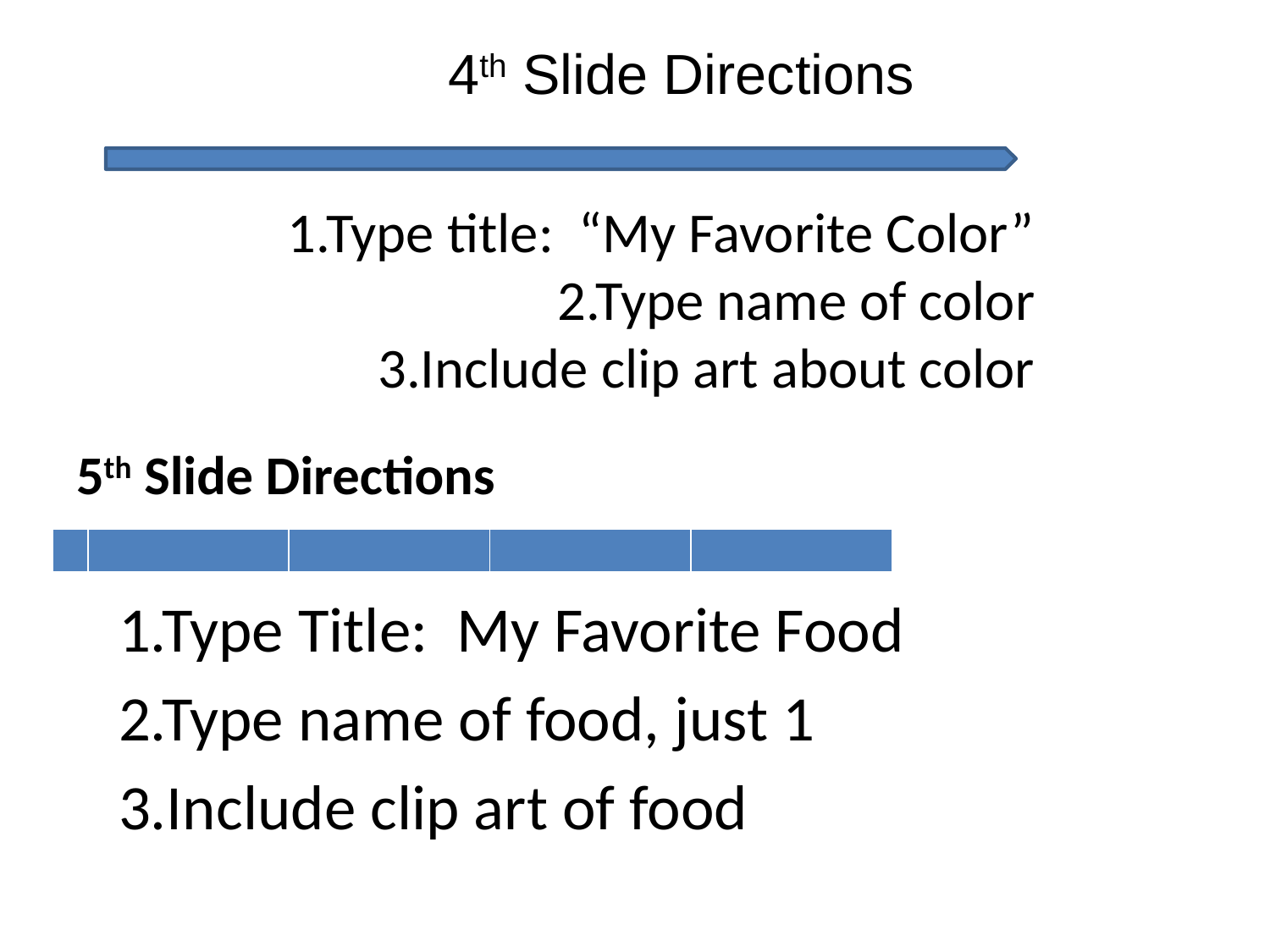

4th Slide Directions

1.Type title:  “My Favorite Color”
2.Type name of color
3.Include clip art about color
# 5th Slide Directions
|  |  |  |  |  |
| --- | --- | --- | --- | --- |
1.Type Title:  My Favorite Food
2.Type name of food, just 1
3.Include clip art of food